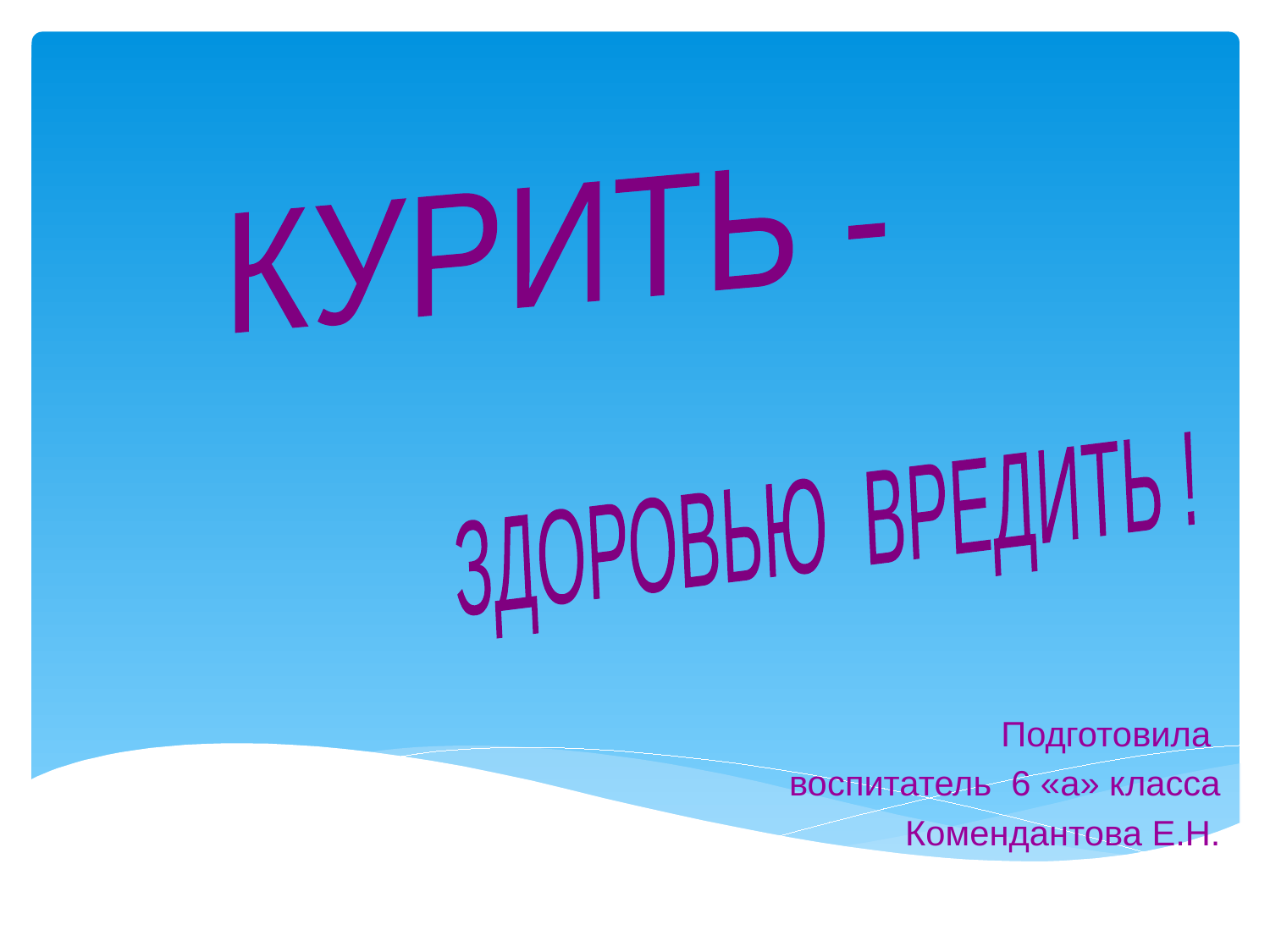

#
КУРИТЬ -

ЗДОРОВЬЮ  ВРЕДИТЬ !

Подготовила
 воспитатель  6 «а» класса
 Комендантова Е.Н.